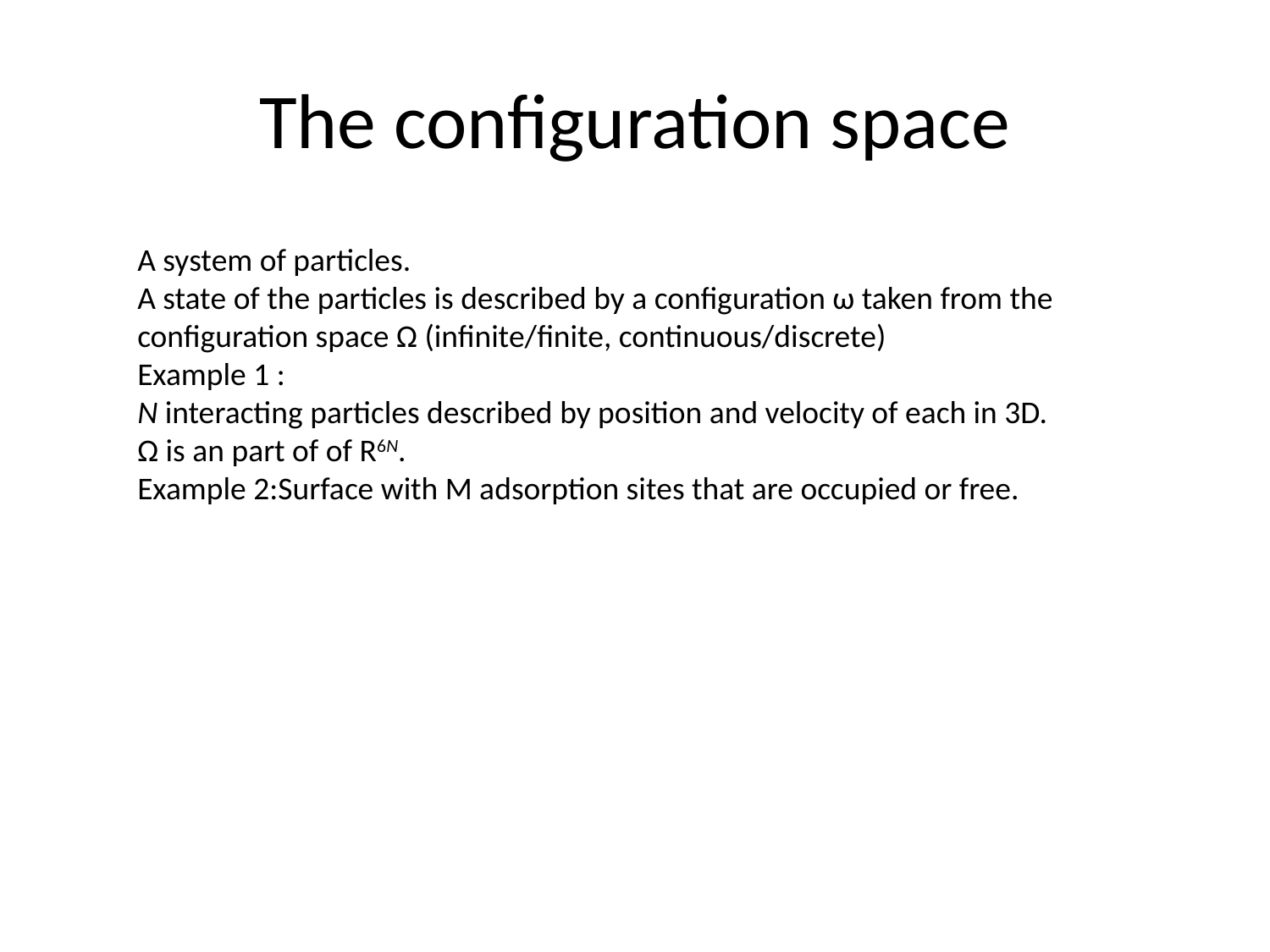

# The configuration space
A system of particles.
A state of the particles is described by a configuration ω taken from the configuration space Ω (infinite/finite, continuous/discrete)
Example 1 :
N interacting particles described by position and velocity of each in 3D.
Ω is an part of of R6N.
Example 2:Surface with M adsorption sites that are occupied or free.